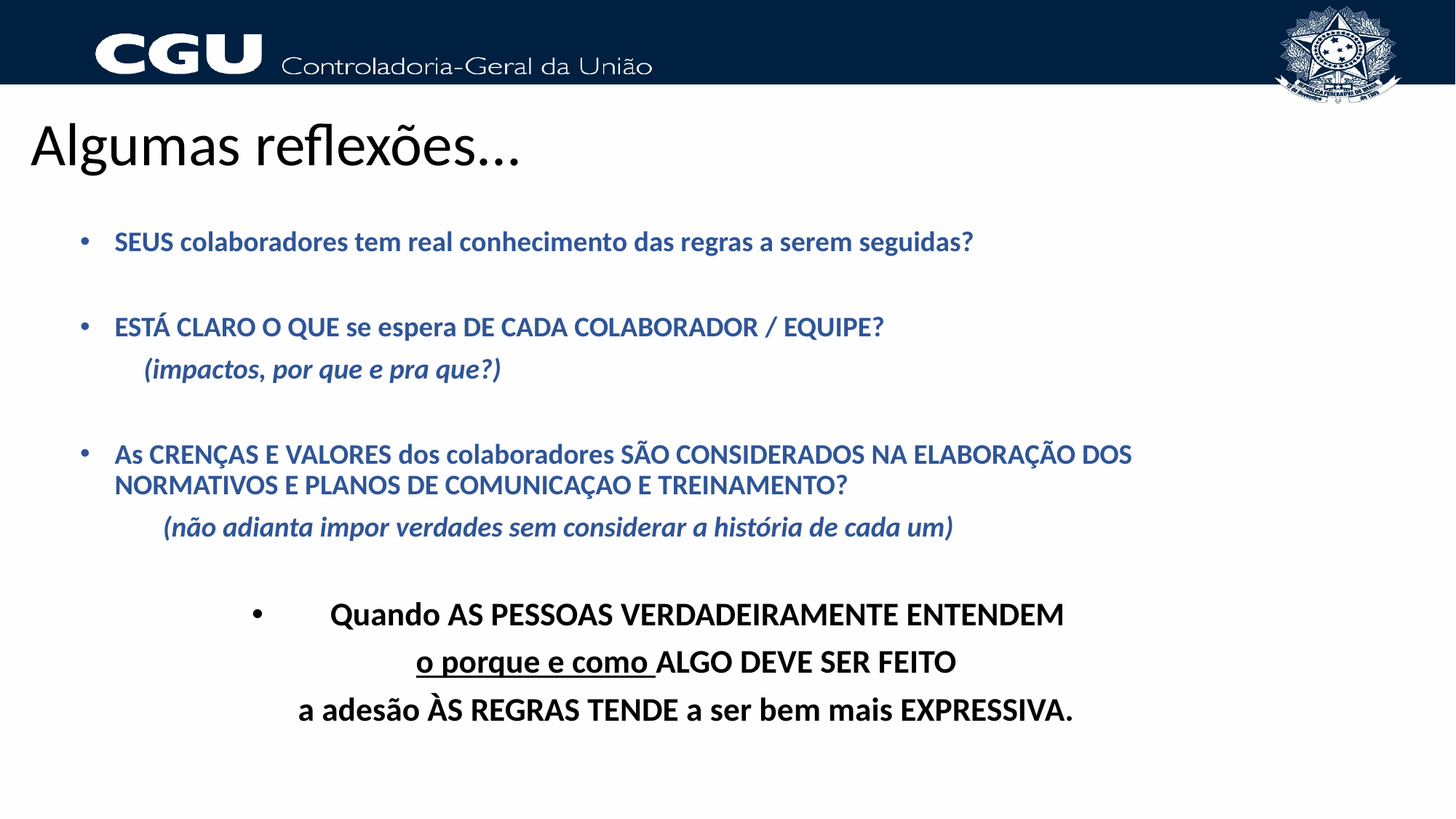

Algumas reflexões...
SEUS colaboradores tem real conhecimento das regras a serem seguidas?

ESTÁ CLARO O QUE se espera DE CADA COLABORADOR / EQUIPE?
          (impactos, por que e pra que?)

As CRENÇAS E VALORES dos colaboradores SÃO CONSIDERADOS NA ELABORAÇÃO DOS NORMATIVOS E PLANOS DE COMUNICAÇAO E TREINAMENTO?
             (não adianta impor verdades sem considerar a história de cada um)

Quando AS PESSOAS VERDADEIRAMENTE ENTENDEM
o porque e como ALGO DEVE SER FEITO
a adesão ÀS REGRAS TENDE a ser bem mais EXPRESSIVA.